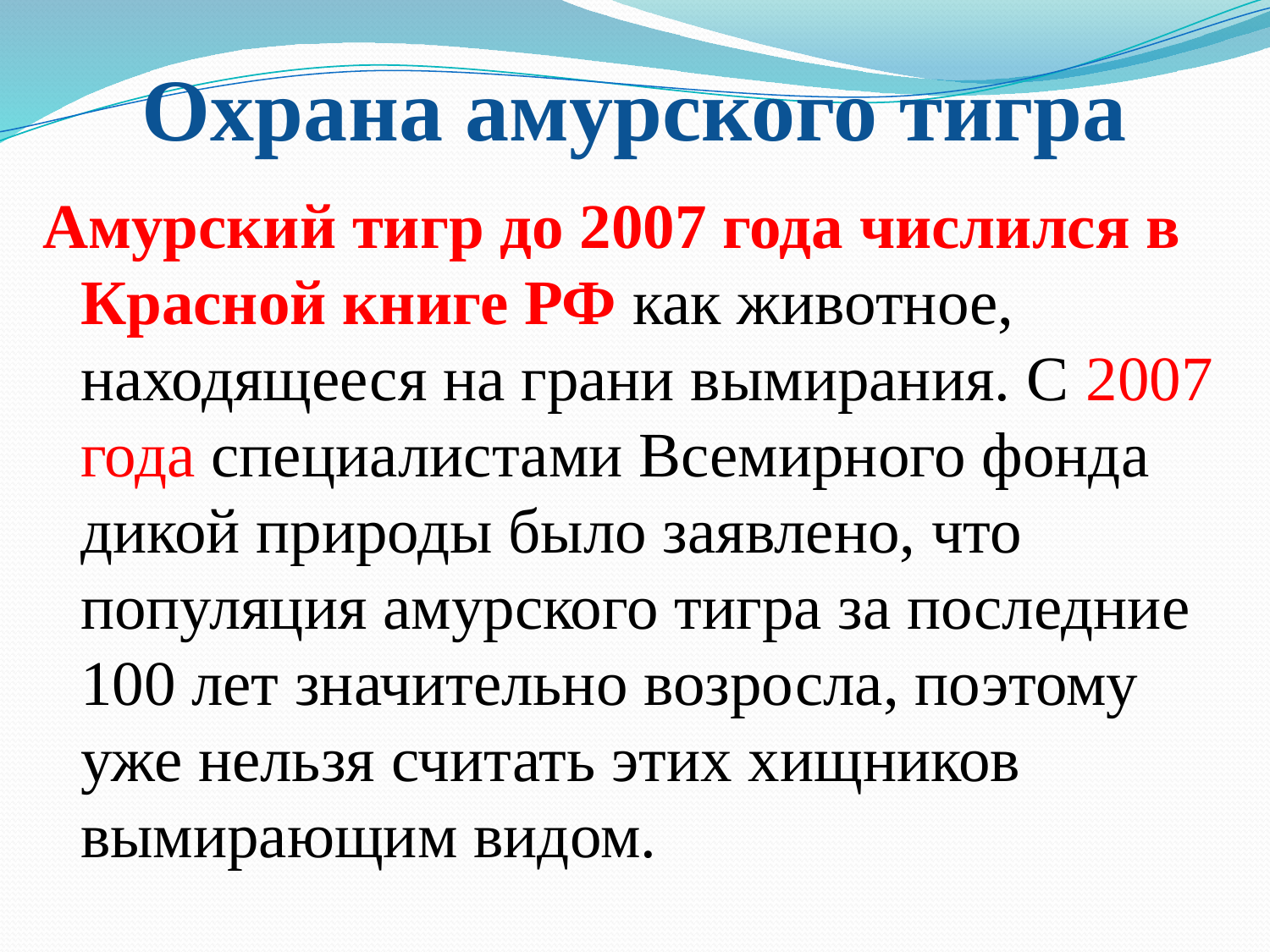

# Охрана амурского тигра
Амурский тигр до 2007 года числился в Красной книге РФ как животное, находящееся на грани вымирания. С 2007 года специалистами Всемирного фонда дикой природы было заявлено, что популяция амурского тигра за последние 100 лет значительно возросла, поэтому уже нельзя считать этих хищников вымирающим видом.